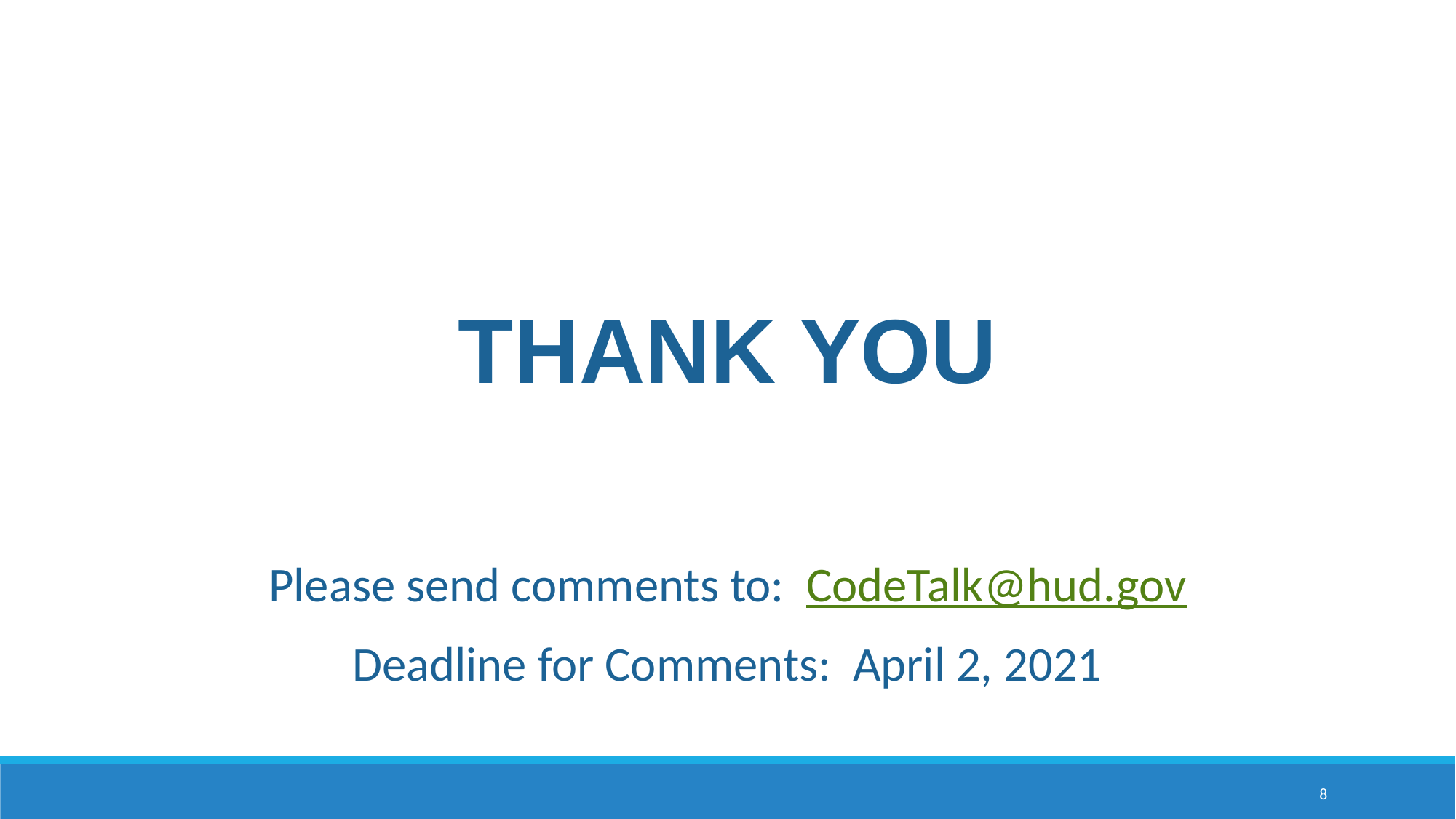

THANK YOU

Please send comments to:  CodeTalk@hud.gov
Deadline for Comments:  April 2, 2021

8